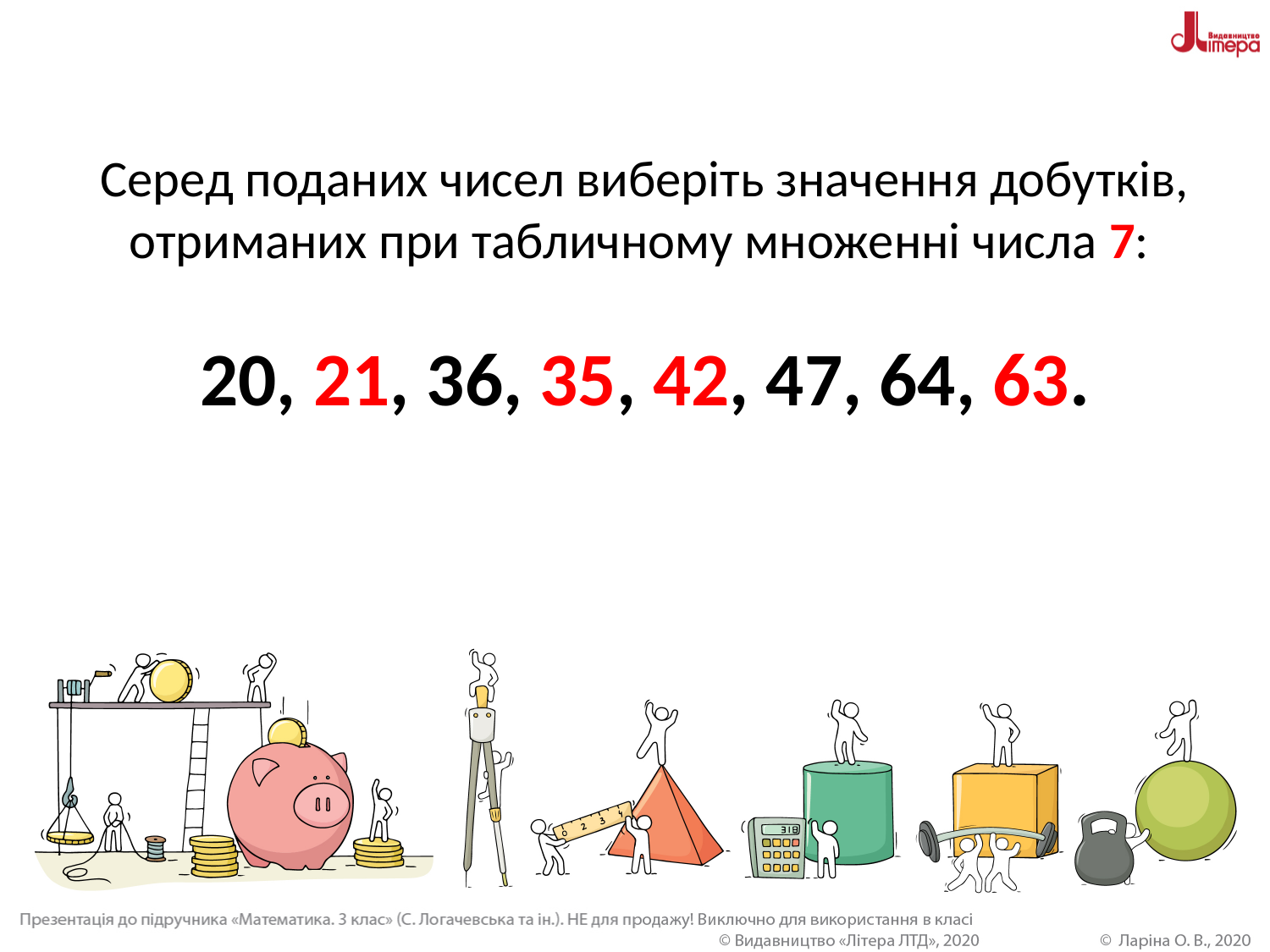

# Серед поданих чисел виберіть значення добутків, отриманих при табличному множенні числа 7: 20, 21, 36, 35, 42, 47, 64, 63.